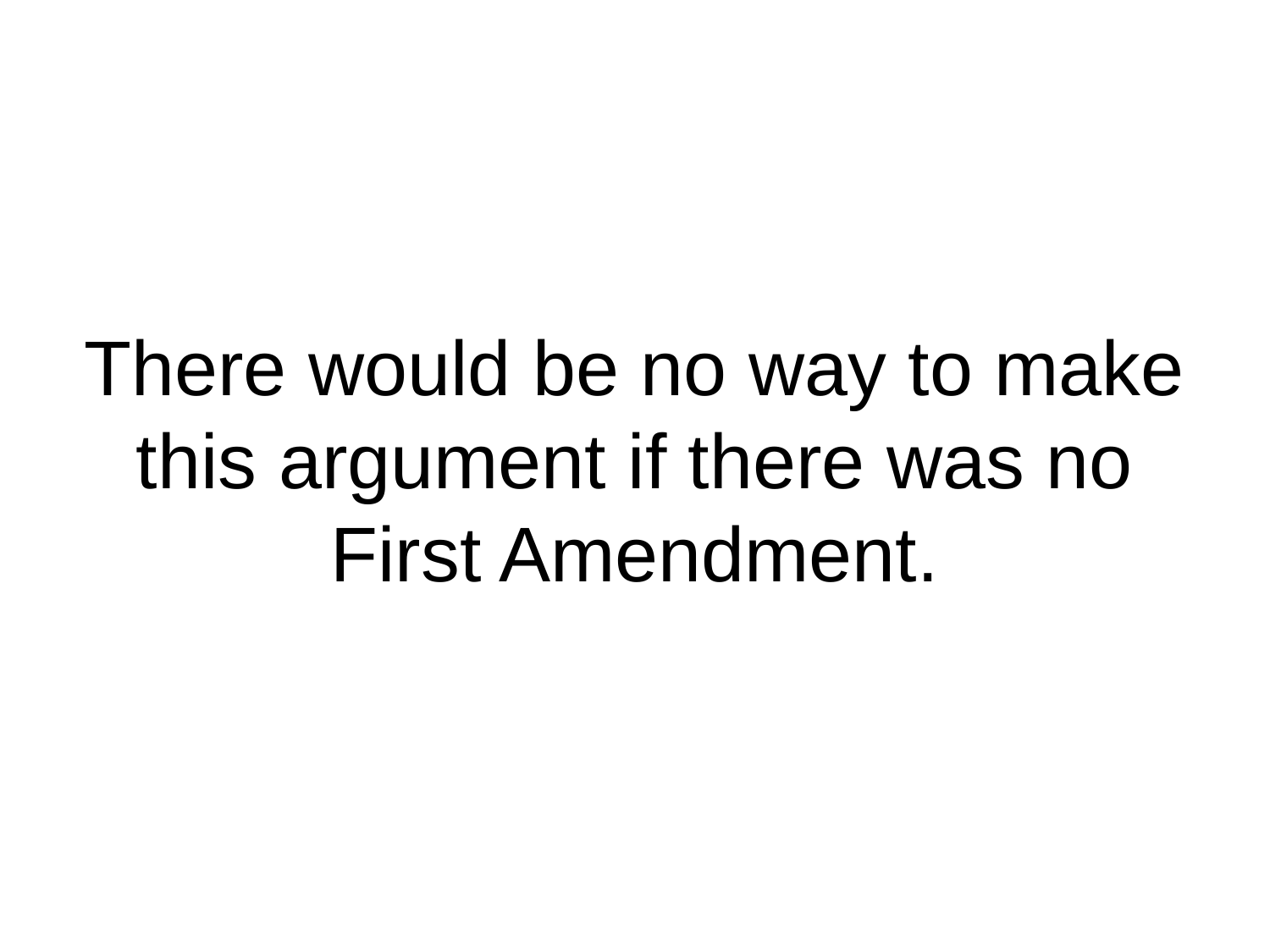

# There would be no way to make this argument if there was no First Amendment.